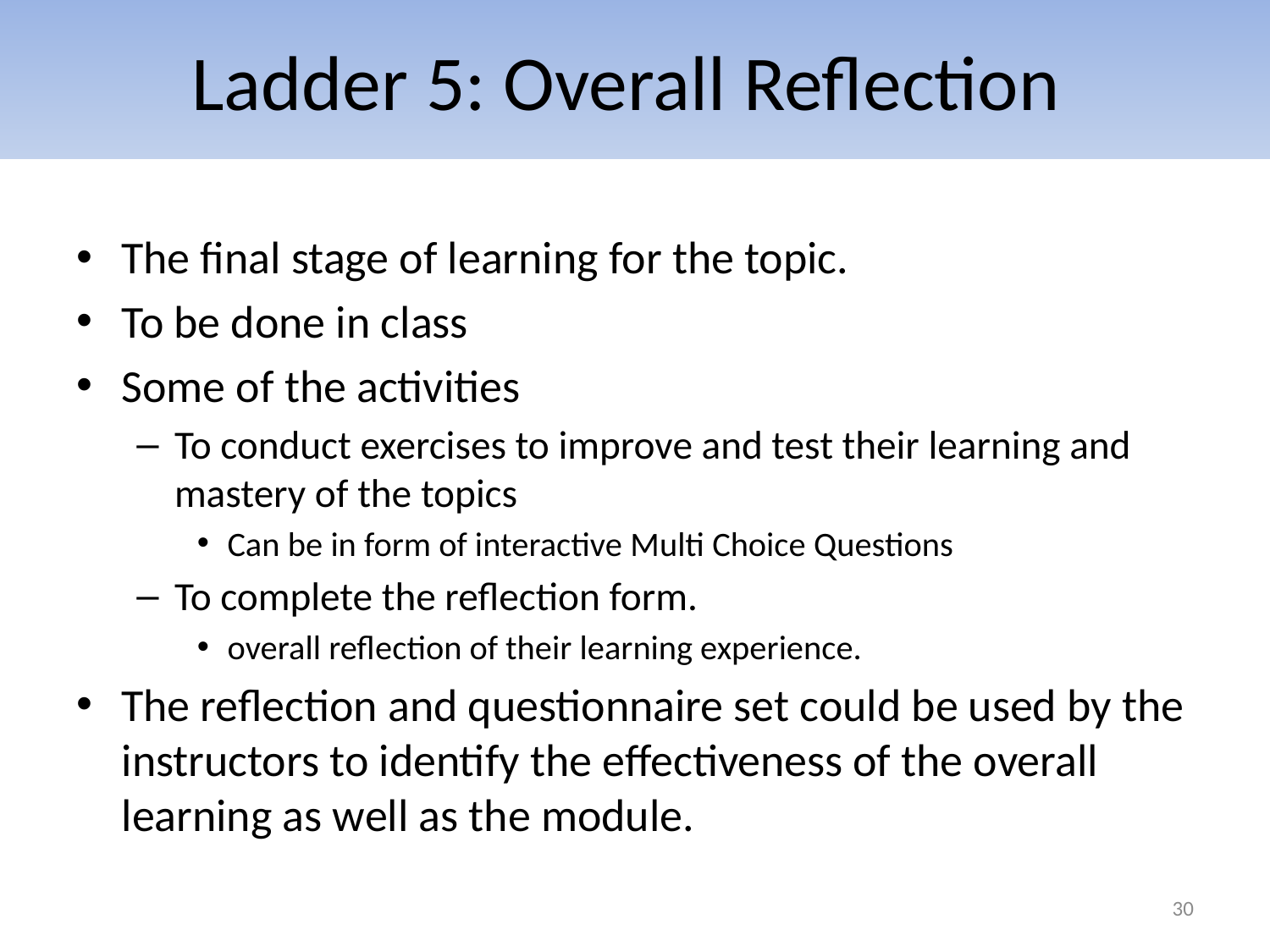

# Ladder 5: Overall Reflection
The final stage of learning for the topic.
To be done in class
Some of the activities
To conduct exercises to improve and test their learning and mastery of the topics
Can be in form of interactive Multi Choice Questions
To complete the reflection form.
overall reflection of their learning experience.
The reflection and questionnaire set could be used by the instructors to identify the effectiveness of the overall learning as well as the module.

30